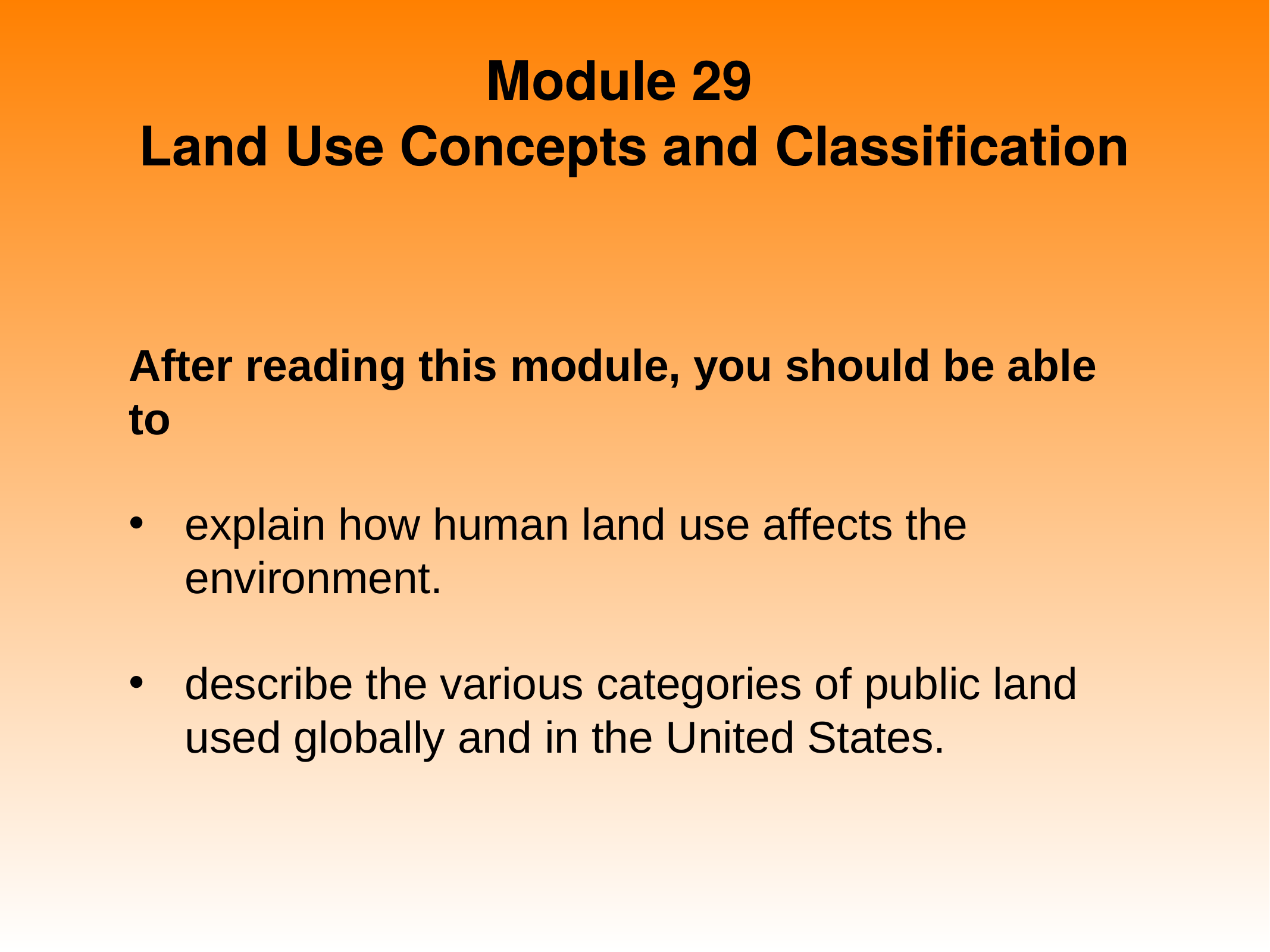

# Module 29 Land Use Concepts and Classification
After reading this module, you should be able to
explain how human land use affects the environment.
describe the various categories of public land used globally and in the United States.